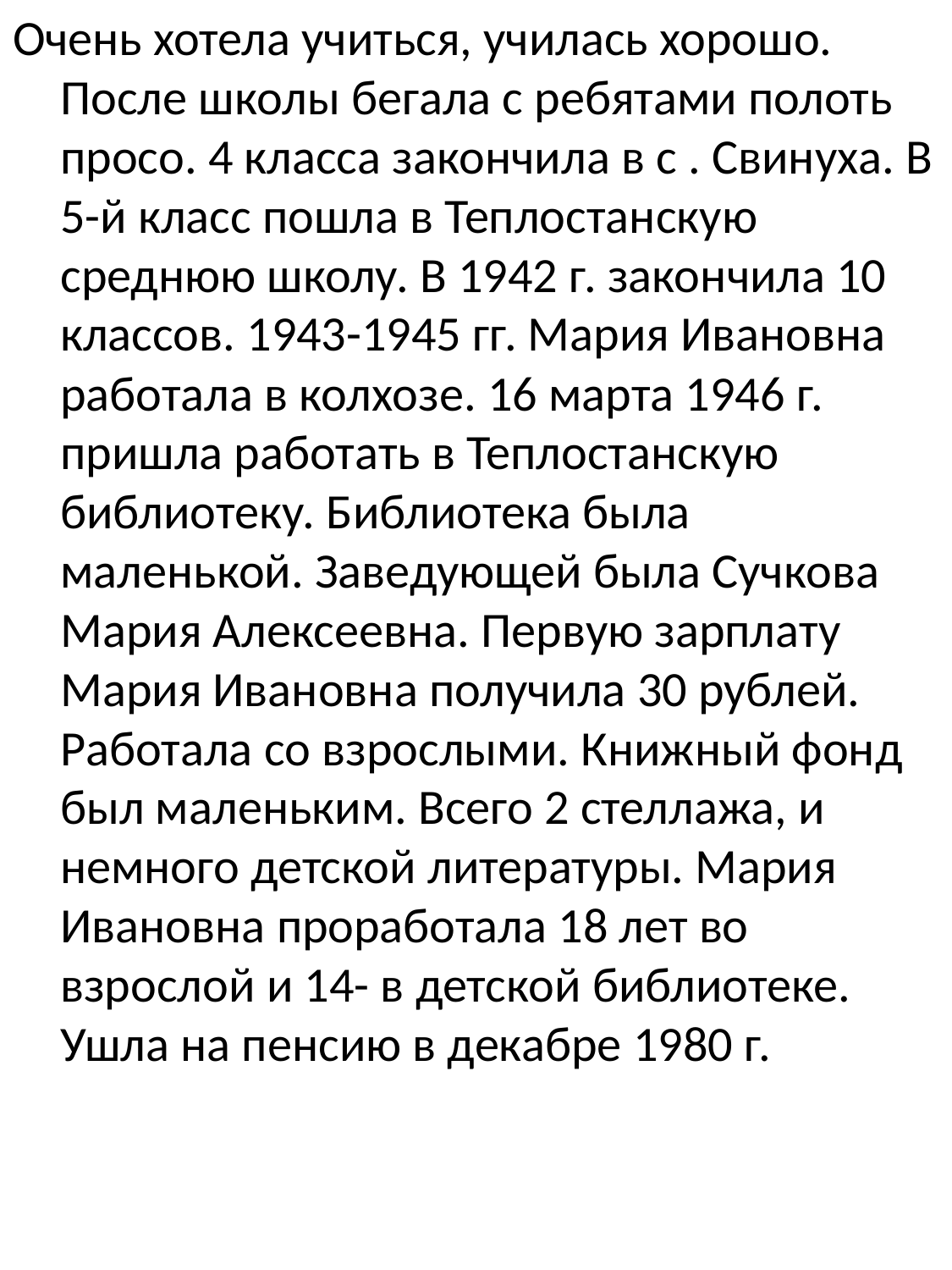

Очень хотела учиться, училась хорошо. После школы бегала с ребятами полоть просо. 4 класса закончила в с . Свинуха. В 5-й класс пошла в Теплостанскую среднюю школу. В 1942 г. закончила 10 классов. 1943-1945 гг. Мария Ивановна работала в колхозе. 16 марта 1946 г. пришла работать в Теплостанскую библиотеку. Библиотека была маленькой. Заведующей была Сучкова Мария Алексеевна. Первую зарплату Мария Ивановна получила 30 рублей. Работала со взрослыми. Книжный фонд был маленьким. Всего 2 стеллажа, и немного детской литературы. Мария Ивановна проработала 18 лет во взрослой и 14- в детской библиотеке. Ушла на пенсию в декабре 1980 г.
#